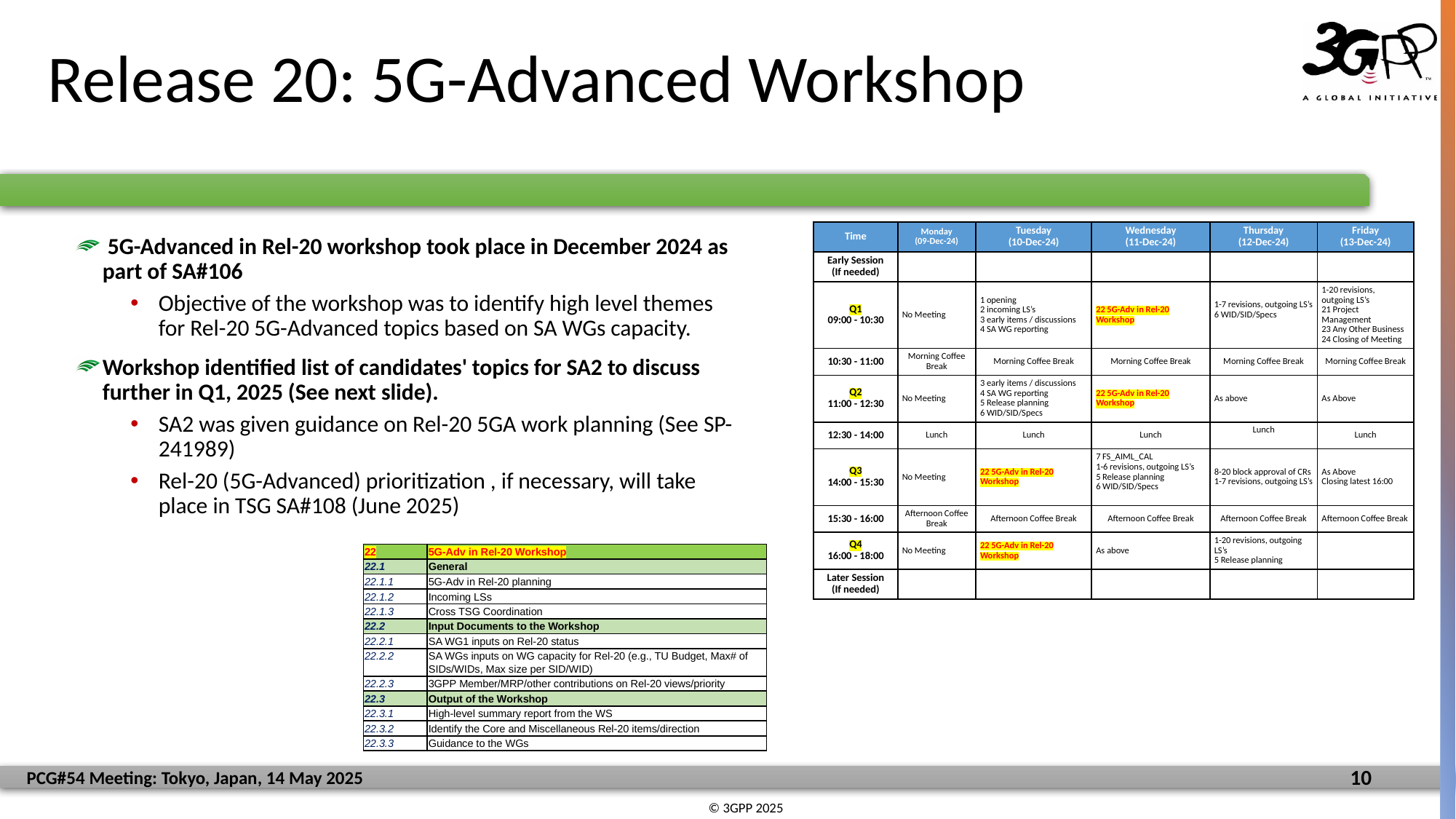

# Release 20: 5G-Advanced Workshop
| Time | Monday (09-Dec-24) | Tuesday (10-Dec-24) | Wednesday (11-Dec-24) | Thursday (12-Dec-24) | Friday (13-Dec-24) |
| --- | --- | --- | --- | --- | --- |
| Early Session (If needed) |  |  |  |  |  |
| Q1 09:00 - 10:30 | No Meeting | 1 opening 2 incoming LS’s 3 early items / discussions 4 SA WG reporting | 22 5G-Adv in Rel-20 Workshop | 1-7 revisions, outgoing LS’s 6 WID/SID/Specs | 1-20 revisions, outgoing LS’s 21 Project Management 23 Any Other Business 24 Closing of Meeting |
| 10:30 - 11:00 | Morning Coffee Break | Morning Coffee Break | Morning Coffee Break | Morning Coffee Break | Morning Coffee Break |
| Q2 11:00 - 12:30 | No Meeting | 3 early items / discussions 4 SA WG reporting 5 Release planning 6 WID/SID/Specs | 22 5G-Adv in Rel-20 Workshop | As above | As Above |
| 12:30 - 14:00 | Lunch | Lunch | Lunch | Lunch | Lunch |
| Q3 14:00 - 15:30 | No Meeting | 22 5G-Adv in Rel-20 Workshop | 7 FS\_AIML\_CAL 1-6 revisions, outgoing LS’s 5 Release planning 6 WID/SID/Specs | 8-20 block approval of CRs 1-7 revisions, outgoing LS’s | As Above Closing latest 16:00 |
| 15:30 - 16:00 | Afternoon Coffee Break | Afternoon Coffee Break | Afternoon Coffee Break | Afternoon Coffee Break | Afternoon Coffee Break |
| Q4 16:00 - 18:00 | No Meeting | 22 5G-Adv in Rel-20 Workshop | As above | 1-20 revisions, outgoing LS’s 5 Release planning |  |
| Later Session (If needed) |  |  |  |  |  |
 5G-Advanced in Rel-20 workshop took place in December 2024 as part of SA#106
Objective of the workshop was to identify high level themes for Rel-20 5G-Advanced topics based on SA WGs capacity.
Workshop identified list of candidates' topics for SA2 to discuss further in Q1, 2025 (See next slide).
SA2 was given guidance on Rel-20 5GA work planning (See SP-241989)
Rel-20 (5G-Advanced) prioritization , if necessary, will take place in TSG SA#108 (June 2025)
| 22 | 5G-Adv in Rel-20 Workshop |
| --- | --- |
| 22.1 | General |
| 22.1.1 | 5G-Adv in Rel-20 planning |
| 22.1.2 | Incoming LSs |
| 22.1.3 | Cross TSG Coordination |
| 22.2 | Input Documents to the Workshop |
| 22.2.1 | SA WG1 inputs on Rel-20 status |
| 22.2.2 | SA WGs inputs on WG capacity for Rel-20 (e.g., TU Budget, Max# of SIDs/WIDs, Max size per SID/WID) |
| 22.2.3 | 3GPP Member/MRP/other contributions on Rel-20 views/priority |
| 22.3 | Output of the Workshop |
| 22.3.1 | High-level summary report from the WS |
| 22.3.2 | Identify the Core and Miscellaneous Rel-20 items/direction |
| 22.3.3 | Guidance to the WGs |